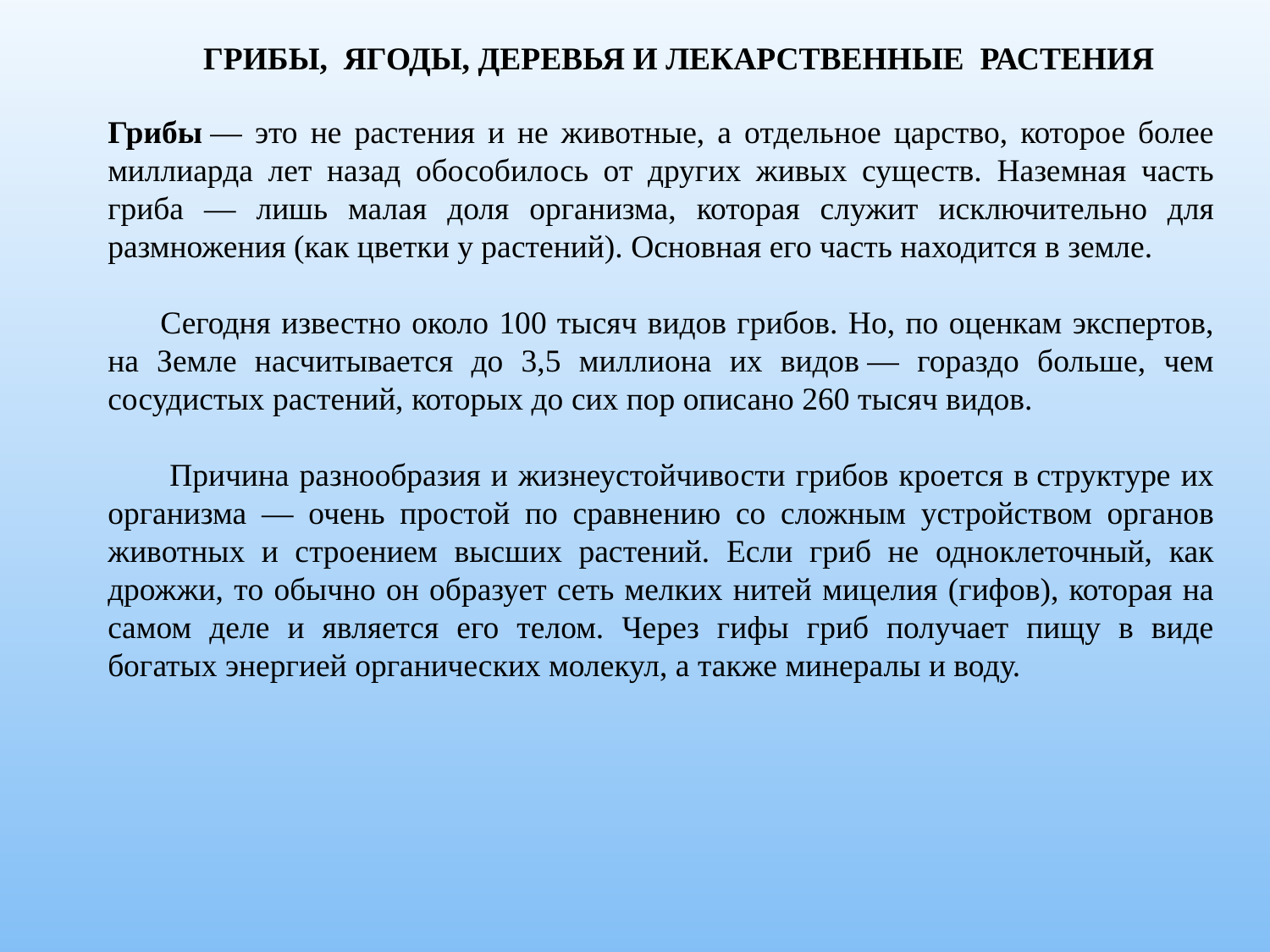

ГРИБЫ,  ЯГОДЫ, ДЕРЕВЬЯ И ЛЕКАРСТВЕННЫЕ  РАСТЕНИЯ
Грибы — это не растения и не животные, а отдельное царство, которое более миллиарда лет назад обособилось от других живых существ. Наземная часть гриба — лишь малая доля организма, которая служит исключительно для размножения (как цветки у растений). Основная его часть находится в земле.

     Сегодня известно около 100 тысяч видов грибов. Но, по оценкам экспертов, на Земле насчитывается до 3,5 миллиона их видов — гораздо больше, чем сосудистых растений, которых до сих пор описано 260 тысяч видов.

      Причина разнообразия и жизнеустойчивости грибов кроется в структуре их организма — очень простой по сравнению со сложным устройством органов животных и строением высших растений. Если гриб не одноклеточный, как дрожжи, то обычно он образует сеть мелких нитей мицелия (гифов), которая на самом деле и является его телом. Через гифы гриб получает пищу в виде богатых энергией органических молекул, а также минералы и воду.